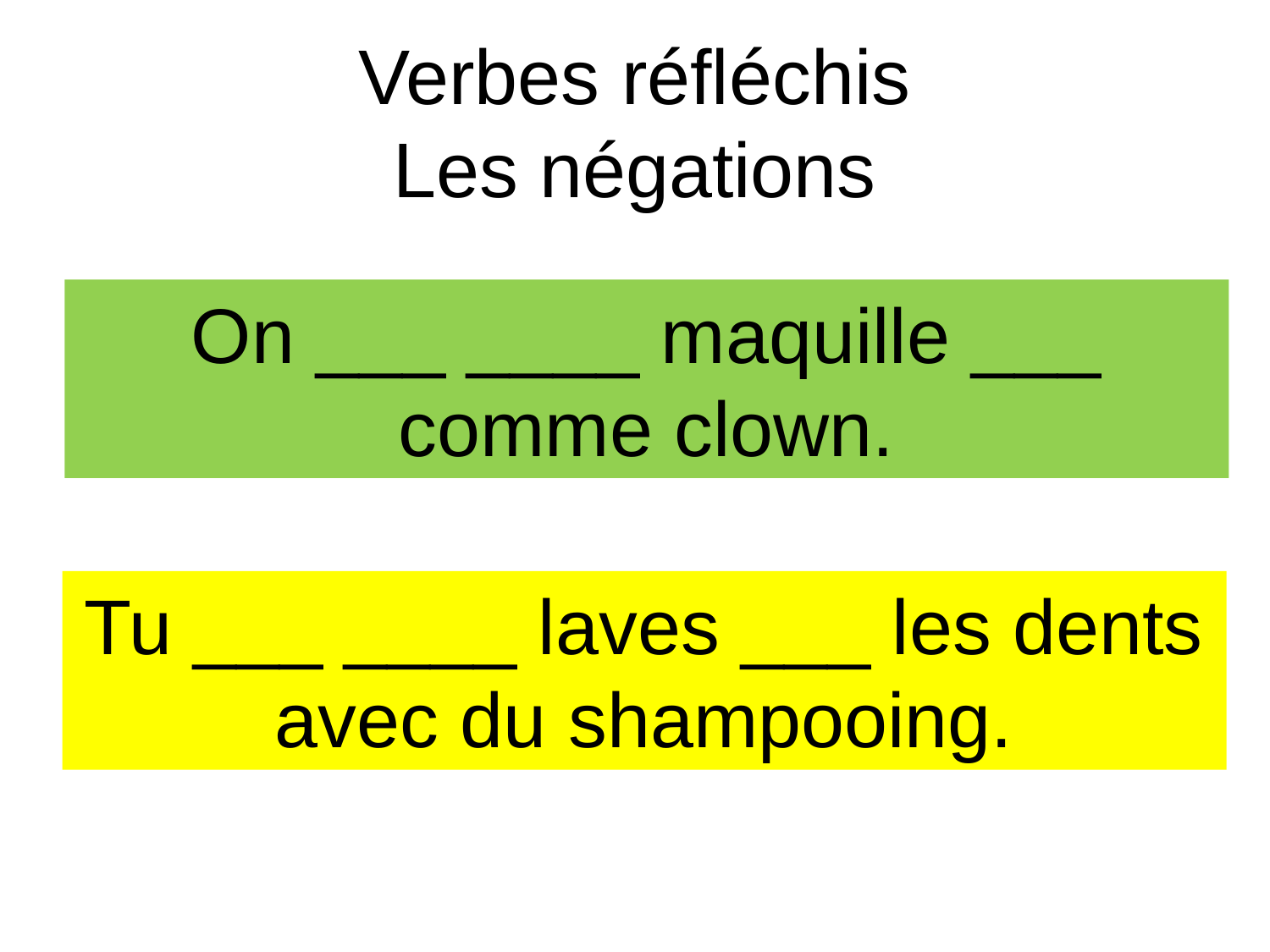

Verbes réfléchis
Les négations
On ___ ____ maquille ___ comme clown.
Tu ___ ____ laves ___ les dents avec du shampooing.